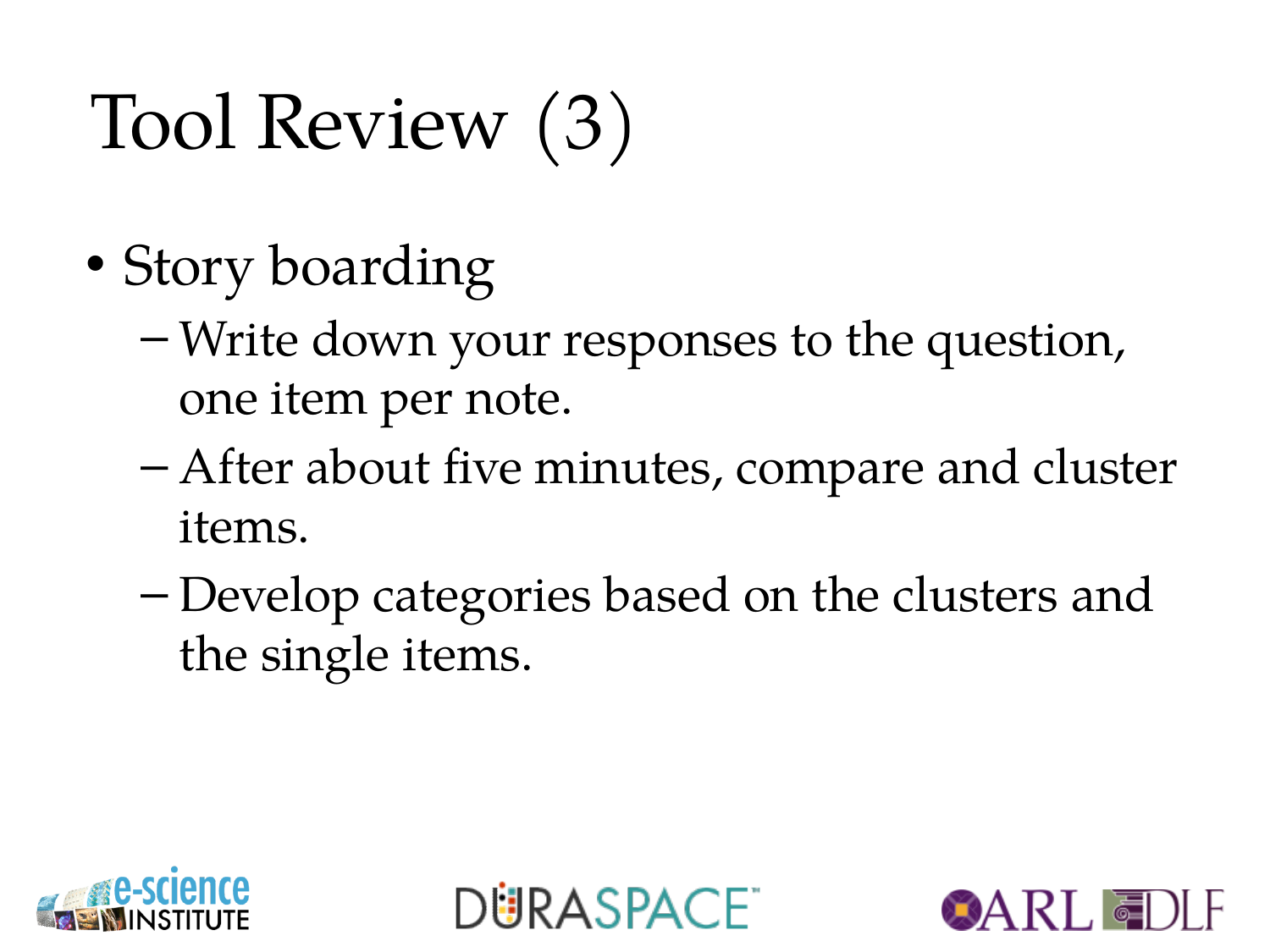

# Tool Review (3)
Story boarding
Write down your responses to the question, one item per note.
After about five minutes, compare and cluster items.
Develop categories based on the clusters and the single items.